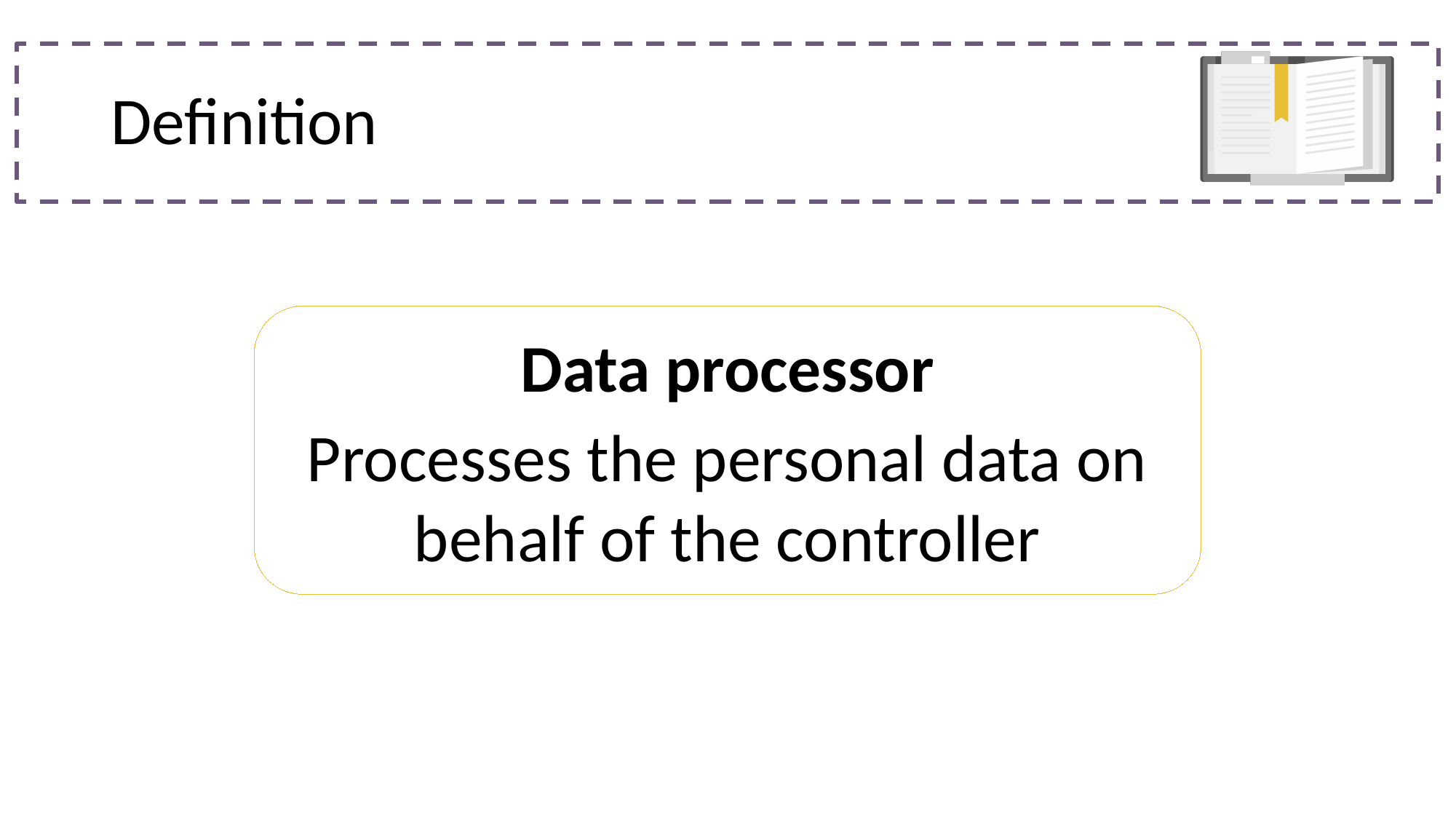

# Definition
Data processor
Processes the personal data on behalf of the controller